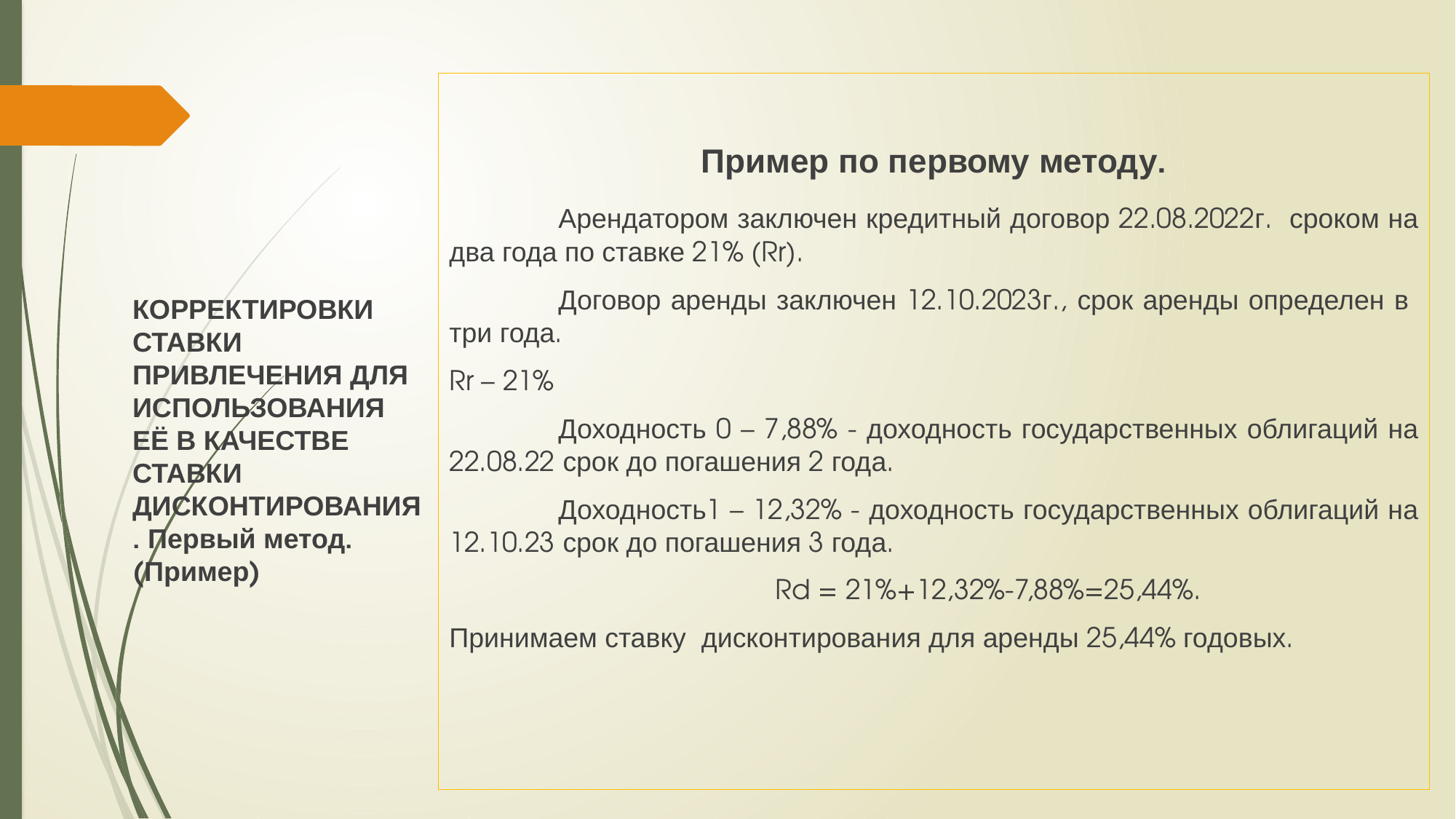

Пример по первому методу.
	Арендатором заключен кредитный договор 22.08.2022г.  сроком на два года по ставке 21% (Rr).
	Договор аренды заключен 12.10.2023г., срок аренды определен в  три года.
Rr – 21%
	Доходность 0 – 7,88% - доходность государственных облигаций на 22.08.22 срок до погашения 2 года.
	Доходность1 – 12,32% - доходность государственных облигаций на 12.10.23 срок до погашения 3 года.
	Rd = 21%+12,32%-7,88%=25,44%.
Принимаем ставку  дисконтирования для аренды 25,44% годовых.

КОРРЕКТИРОВКИ СТАВКИ ПРИВЛЕЧЕНИЯ ДЛЯ ИСПОЛЬЗОВАНИЯ ЕЁ В КАЧЕСТВЕ СТАВКИ ДИСКОНТИРОВАНИЯ. Первый метод. (Пример)